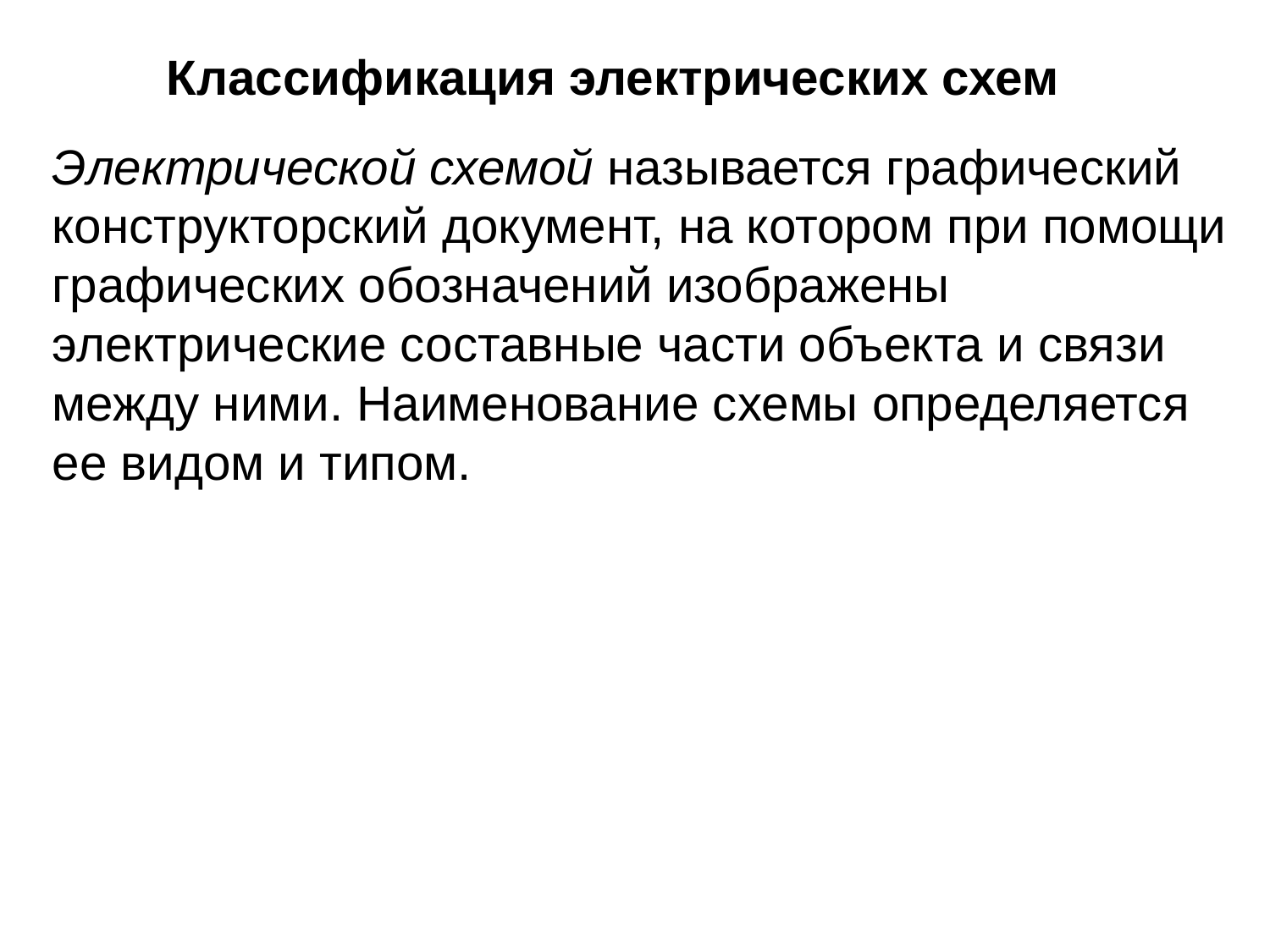

Классификация электрических схем
Электрической схемой называется графический конструкторский документ, на котором при помощи графических обозначений изображены электрические составные части объекта и связи между ними. Наименование схемы определяется ее видом и типом.